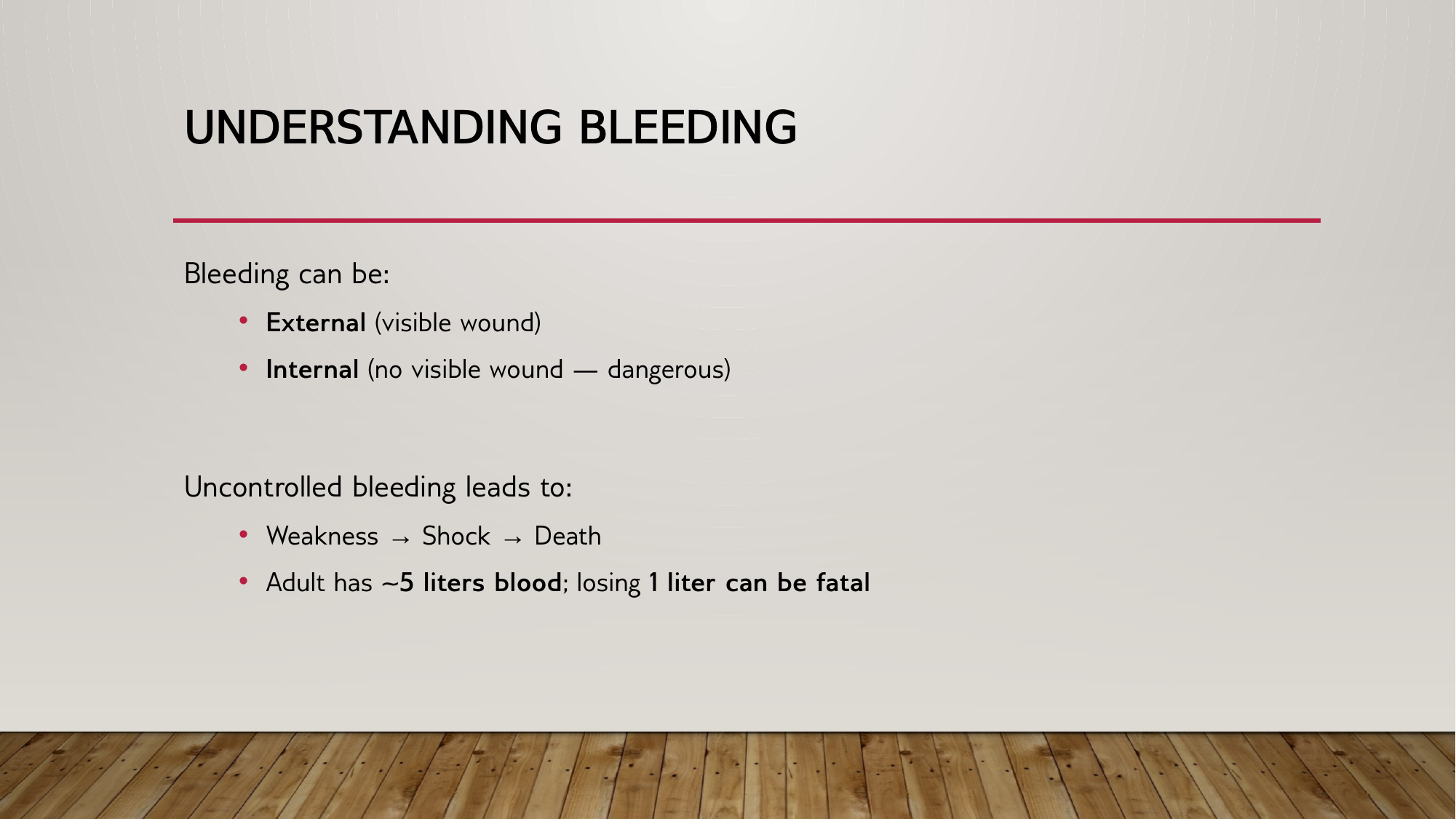

# Understanding Bleeding
Bleeding can be:
External (visible wound)
Internal (no visible wound — dangerous)

Uncontrolled bleeding leads to:
Weakness → Shock → Death
Adult has ~5 liters blood; losing 1 liter can be fatal